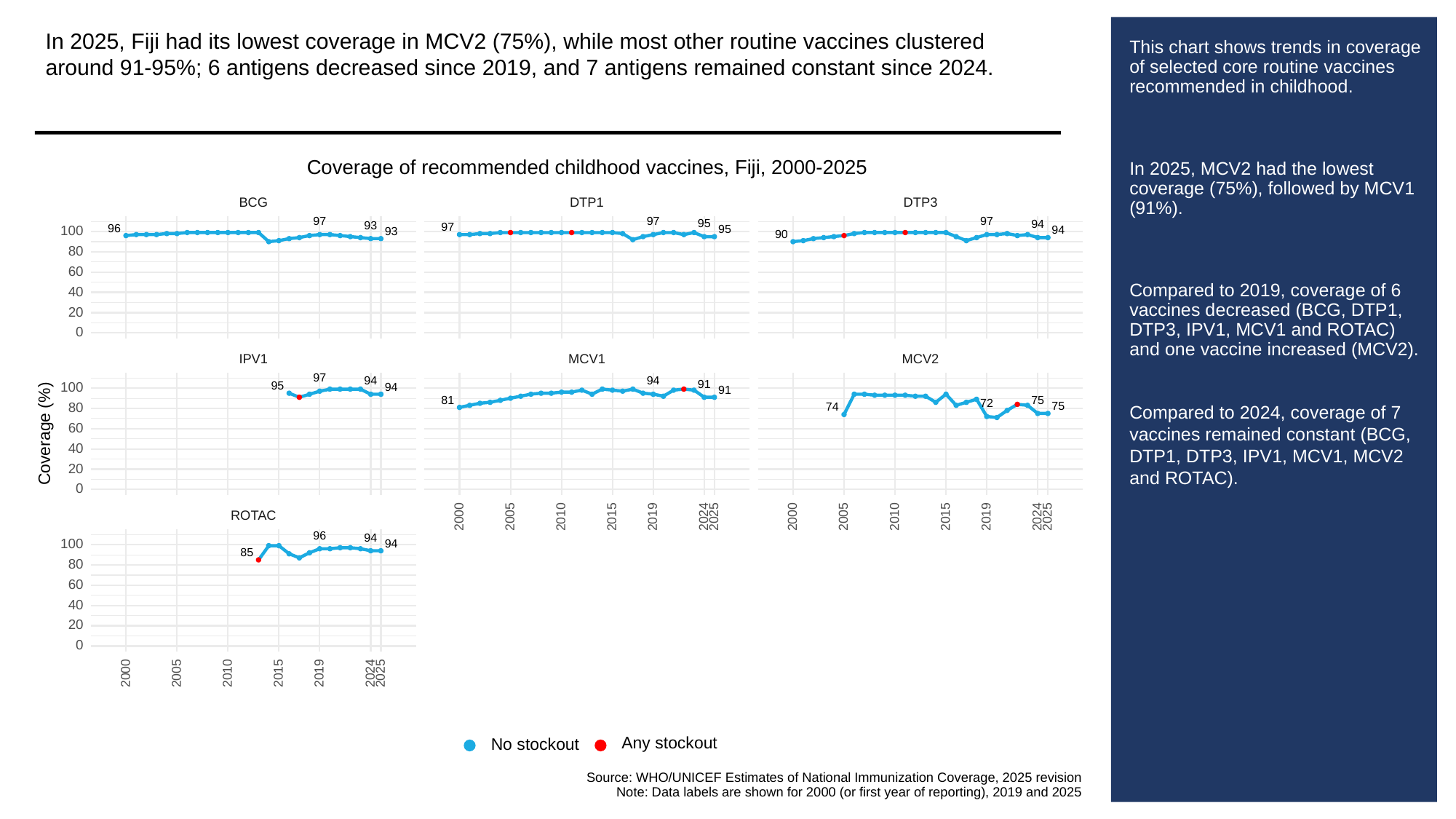

In 2025, Fiji had its lowest coverage in MCV2 (75%), while most other routine vaccines clustered around 91-95%; 6 antigens decreased since 2019, and 7 antigens remained constant since 2024.
# This chart shows trends in coverage of selected core routine vaccines recommended in childhood.

In 2025, MCV2 had the lowest coverage (75%), followed by MCV1 (91%).

Compared to 2019, coverage of 6 vaccines decreased (BCG, DTP1, DTP3, IPV1, MCV1 and ROTAC) and one vaccine increased (MCV2).

Compared to 2024, coverage of 7 vaccines remained constant (BCG, DTP1, DTP3, IPV1, MCV1, MCV2 and ROTAC).

Coverage of recommended childhood vaccines, Fiji, 2000-2025
BCG
DTP3
DTP1

97
97
97
95
94

93
97
96
95
100
94
93

90

80

60

40

20

0

MCV1
MCV2
IPV1

97
94
94

91
95
100
94
91

81
75

72

75

80
74

60
Coverage (%)

40

20

0

ROTAC
2000
2005
2010
2015
2019
2024
2025
2000
2005
2010
2015
2019
2024
2025

96
94

100
94

85

80

60

40

20

0

2000
2005
2010
2015
2019
2024
2025
Any stockout
No stockout

Source: WHO/UNICEF Estimates of National Immunization Coverage, 2025 revision
Note: Data labels are shown for 2000 (or first year of reporting), 2019 and 2025